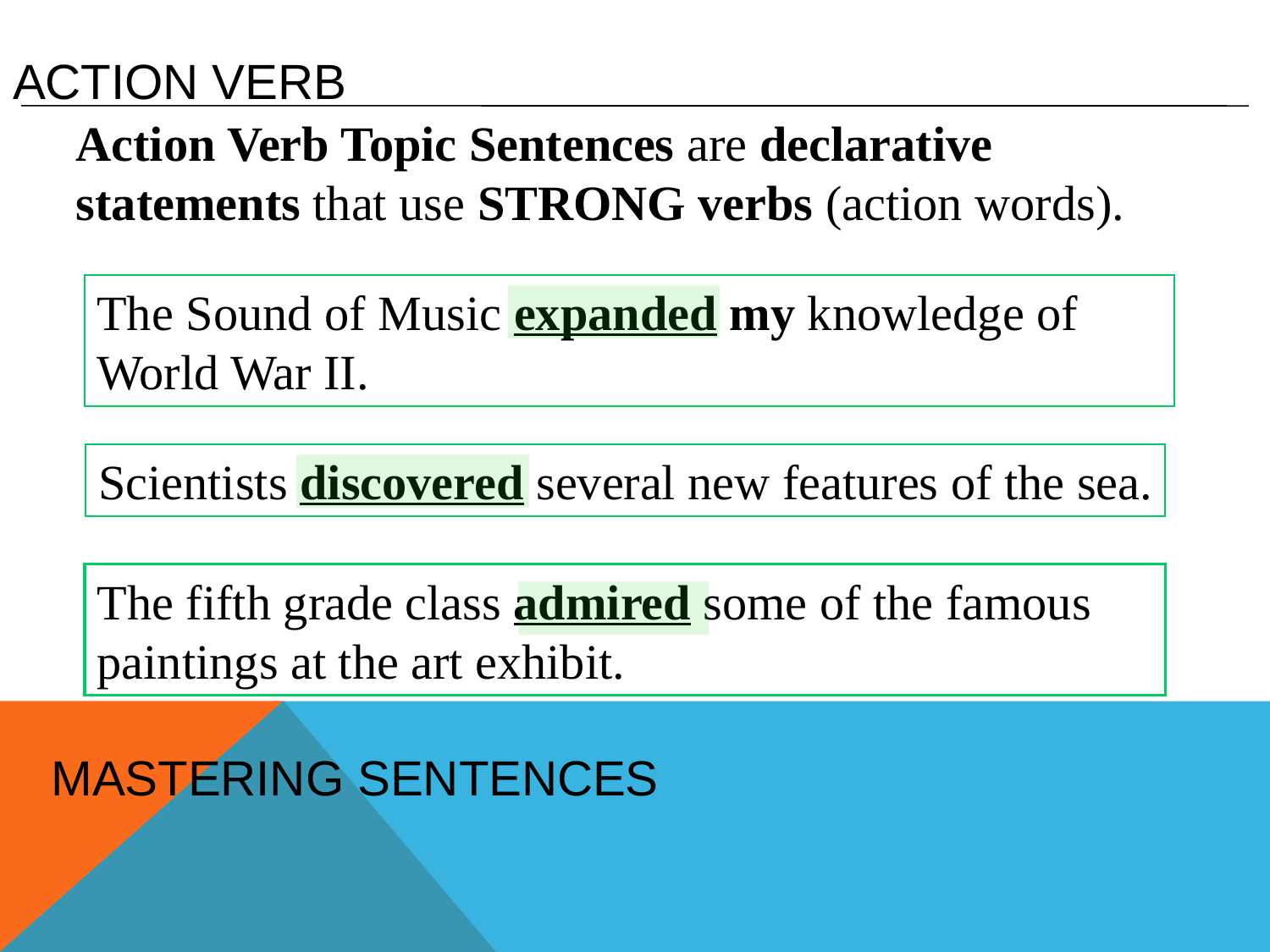

# Action Verb

Action Verb Topic Sentences are declarative statements that use STRONG verbs (action words).

The Sound of Music expanded my knowledge of World War II.

Scientists discovered several new features of the sea.

The fifth grade class admired some of the famous paintings at the art exhibit.

Mastering sentences